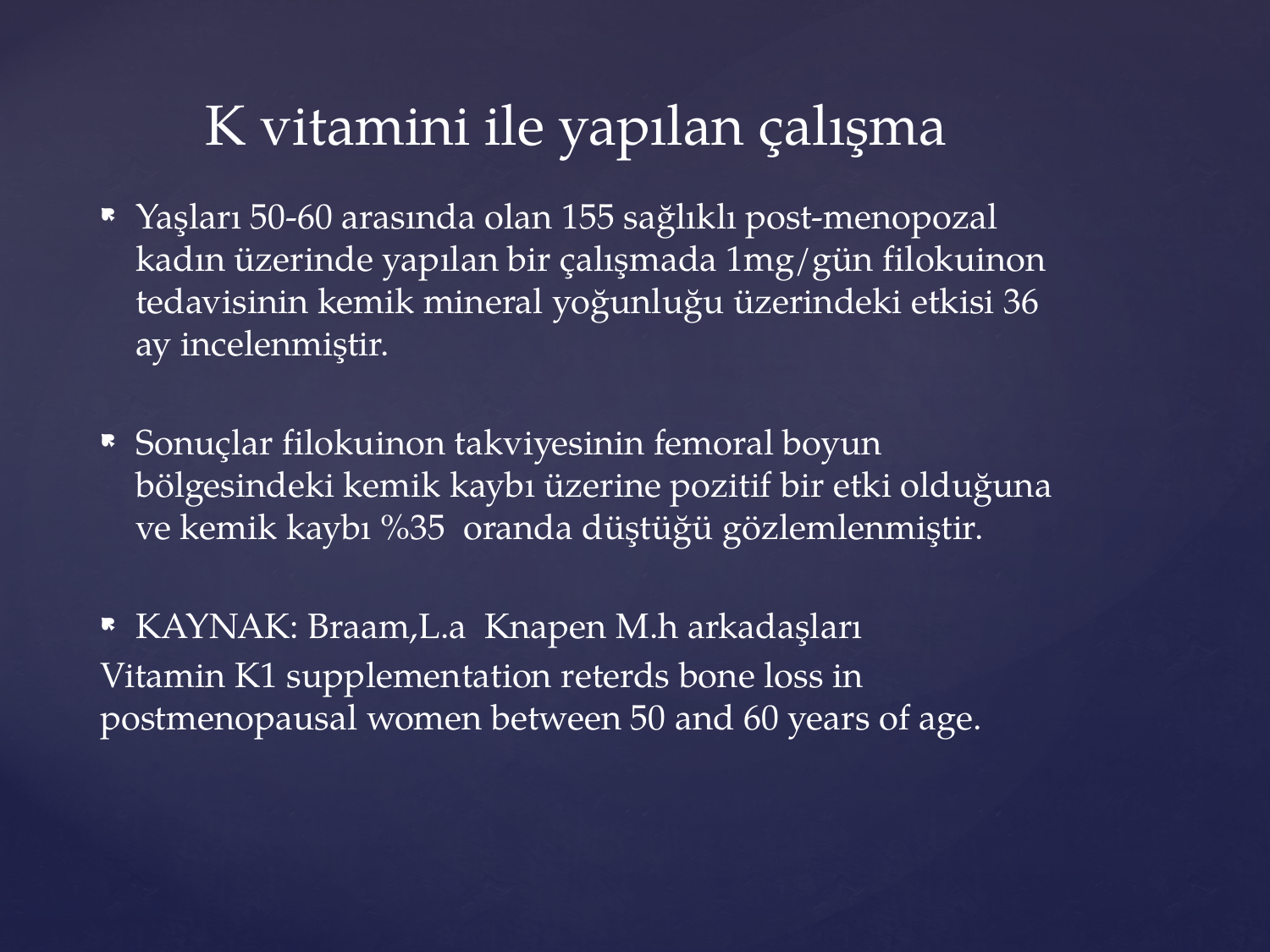

# K vitamini ile yapılan çalışma
Yaşları 50-60 arasında olan 155 sağlıklı post-menopozal kadın üzerinde yapılan bir çalışmada 1mg/gün filokuinon tedavisinin kemik mineral yoğunluğu üzerindeki etkisi 36 ay incelenmiştir.

Sonuçlar filokuinon takviyesinin femoral boyun bölgesindeki kemik kaybı üzerine pozitif bir etki olduğuna ve kemik kaybı %35  oranda düştüğü gözlemlenmiştir.

KAYNAK: Braam,L.a  Knapen M.h arkadaşları
Vitamin K1 supplementation reterds bone loss in postmenopausal women between 50 and 60 years of age.